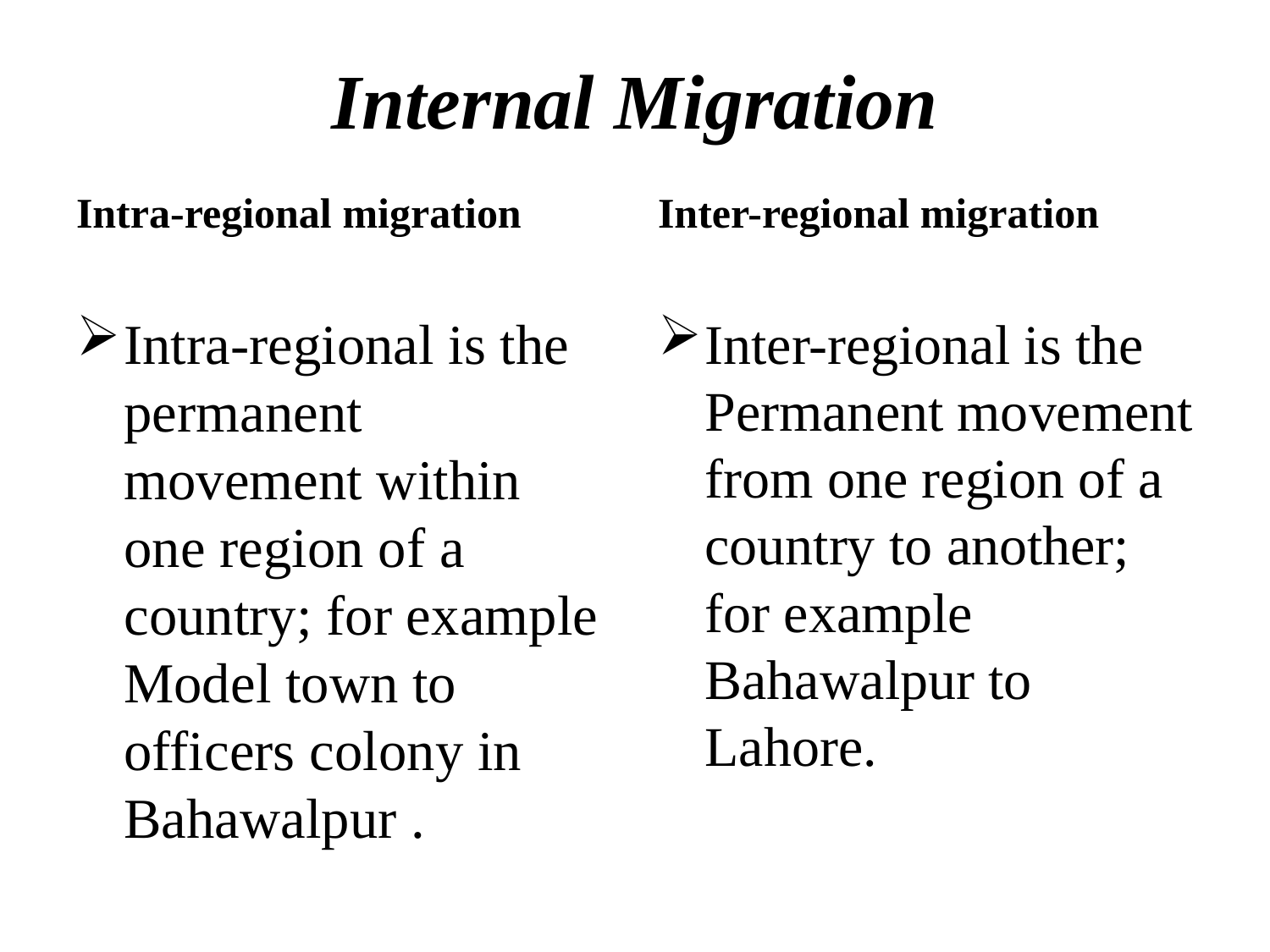

# Internal Migration
Inter-regional migration

Intra-regional migration

Intra-regional is the permanent movement within one region of a country; for example Model town to officers colony in Bahawalpur .
Inter-regional is the Permanent movement from one region of a country to another; for example Bahawalpur to Lahore.